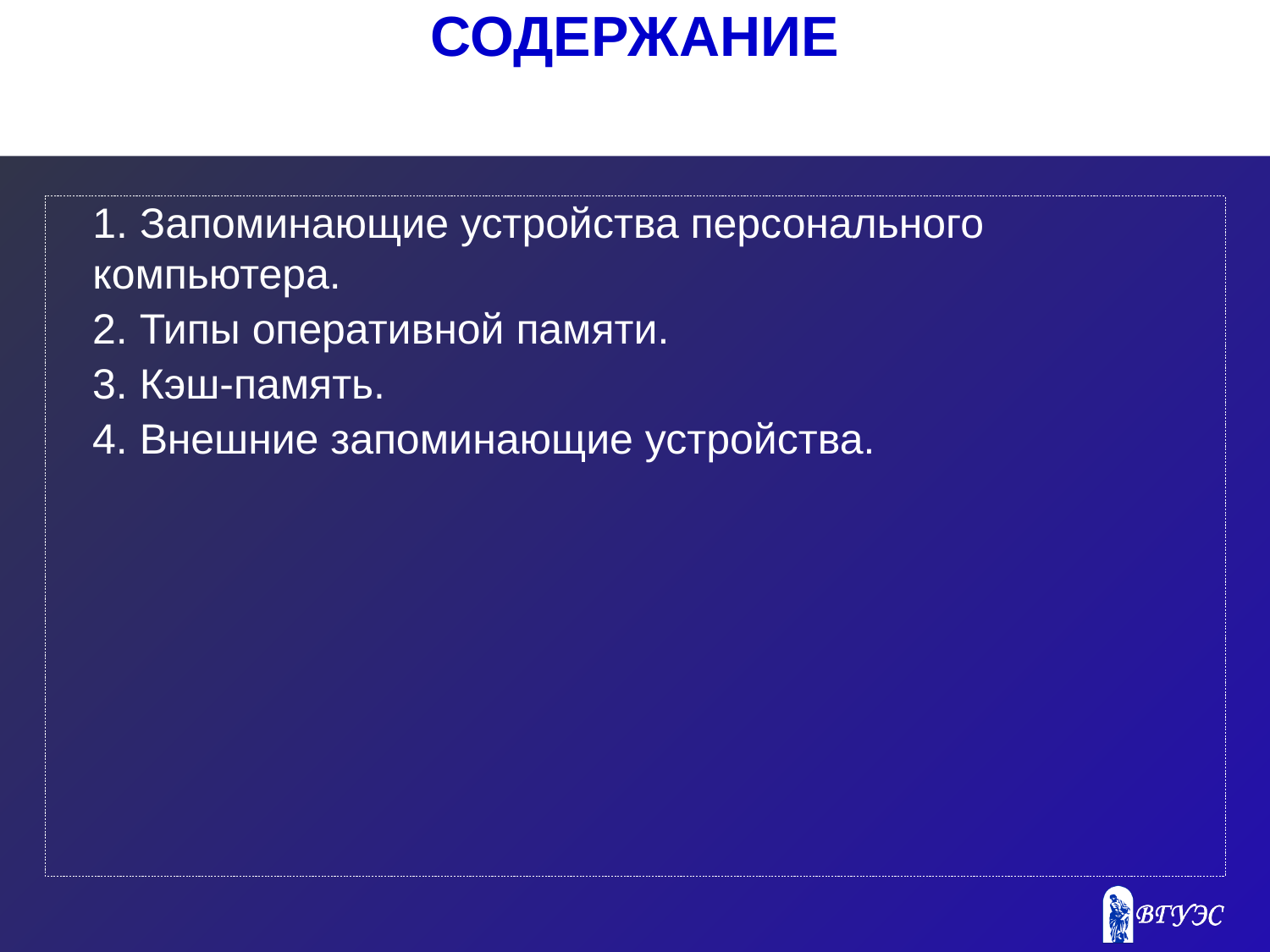

СОДЕРЖАНИЕ

	1. Запоминающие устройства персонального компьютера.
    2. Типы оперативной памяти.
    3. Кэш-память.
    4. Внешние запоминающие устройства.

2